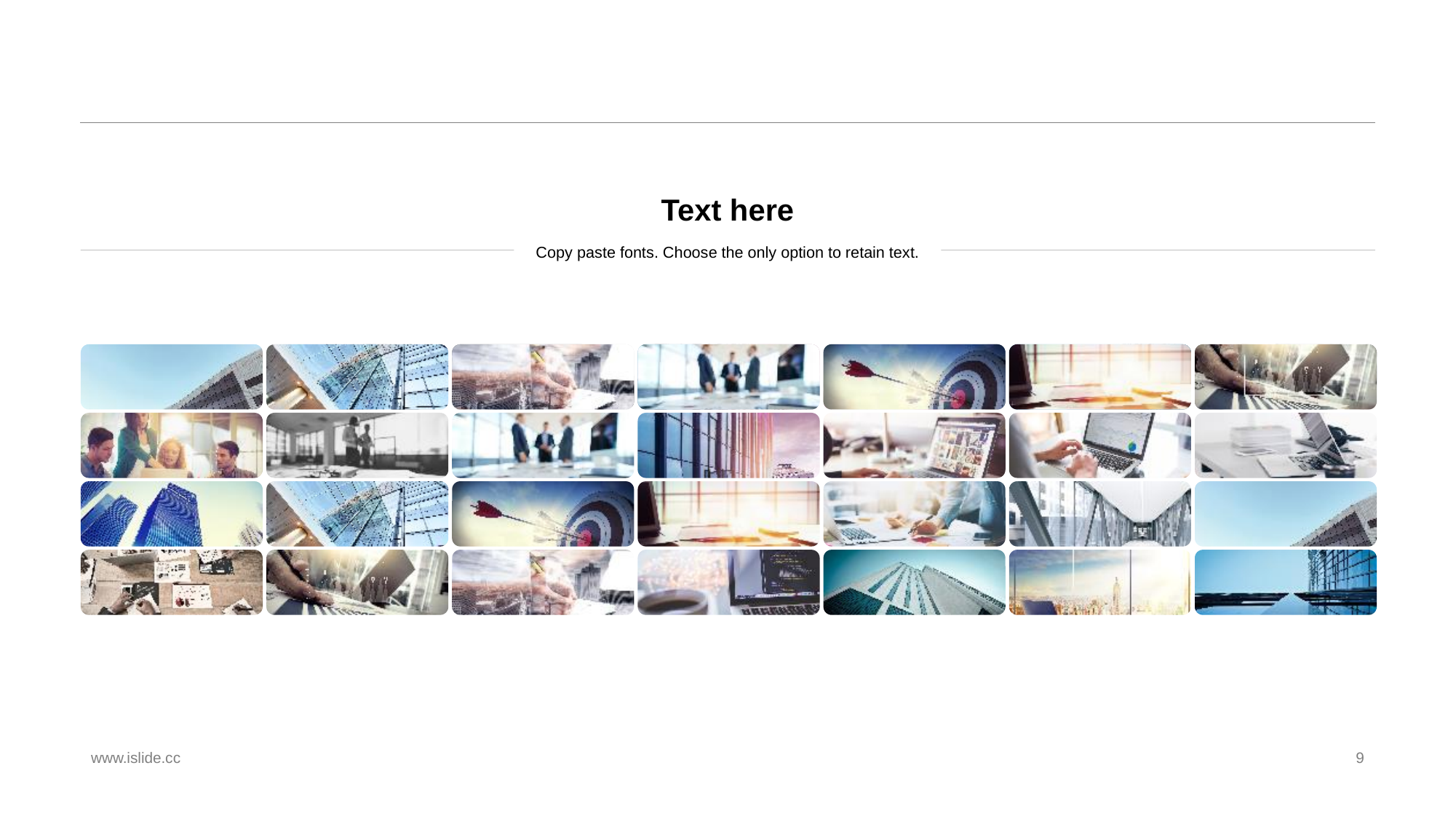

#
Text here
Copy paste fonts. Choose the only option to retain text.

www.islide.cc
9